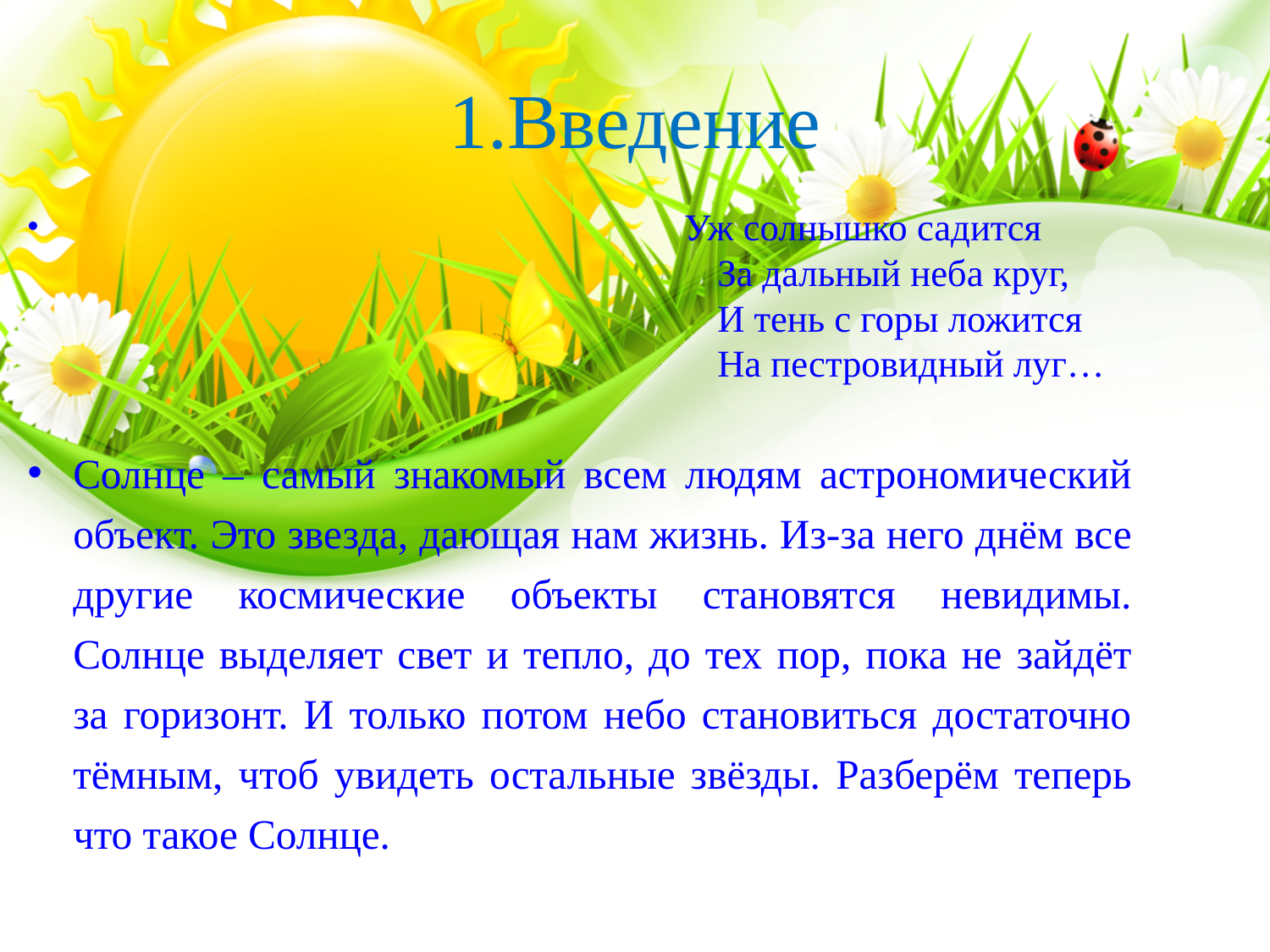

# 1.Введение
                                                                              Уж солнышко садится
                                                                    За дальный неба круг,
                                                                    И тень с горы ложится
                                                                    На пестровидный луг…

Солнце – самый знакомый всем людям астрономический объект. Это звезда, дающая нам жизнь. Из-за него днём все другие космические объекты становятся невидимы. Солнце выделяет свет и тепло, до тех пор, пока не зайдёт за горизонт. И только потом небо становиться достаточно тёмным, чтоб увидеть остальные звёзды. Разберём теперь что такое Солнце.